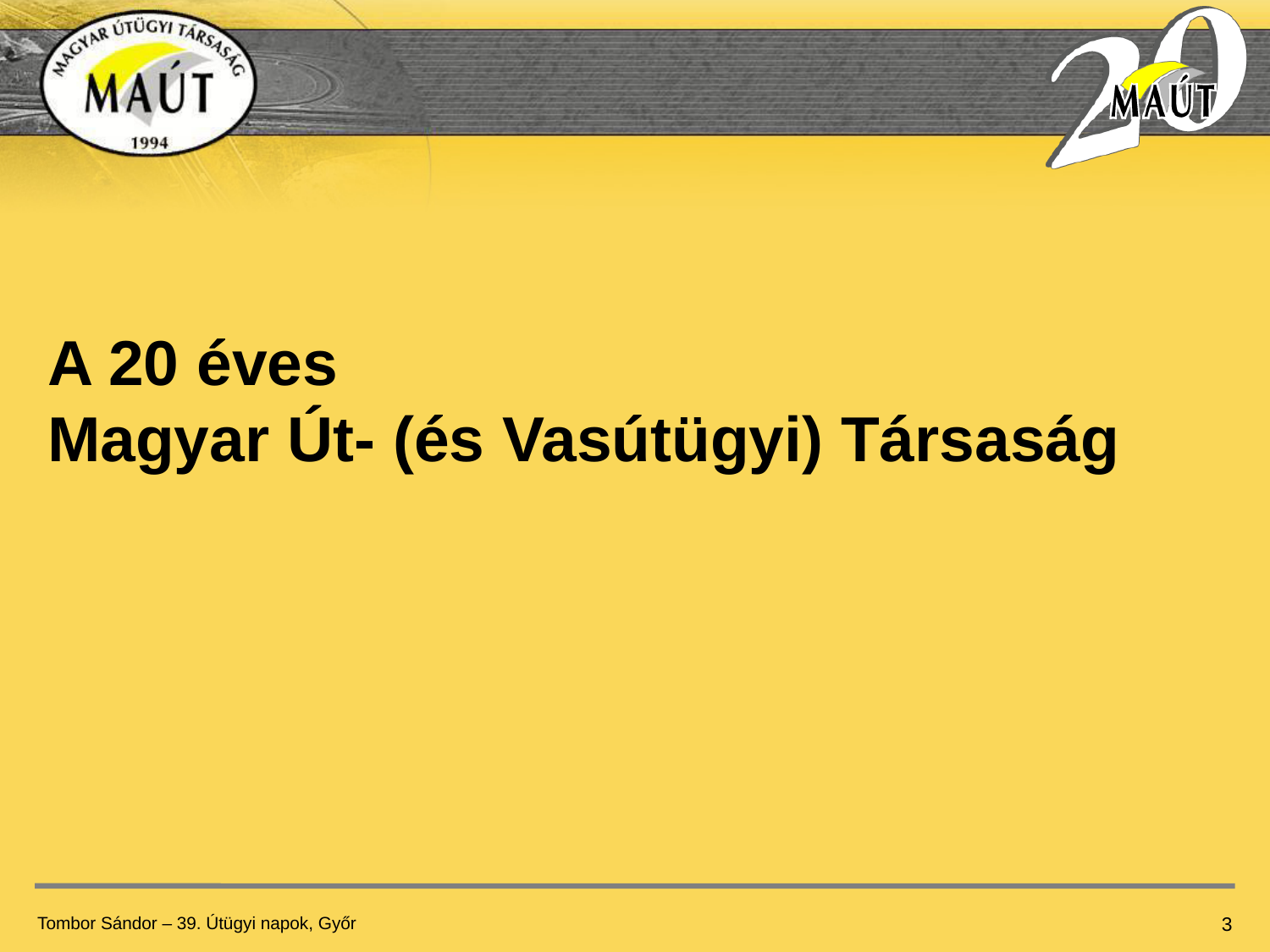

A 20 éves
Magyar Út- (és Vasútügyi) Társaság